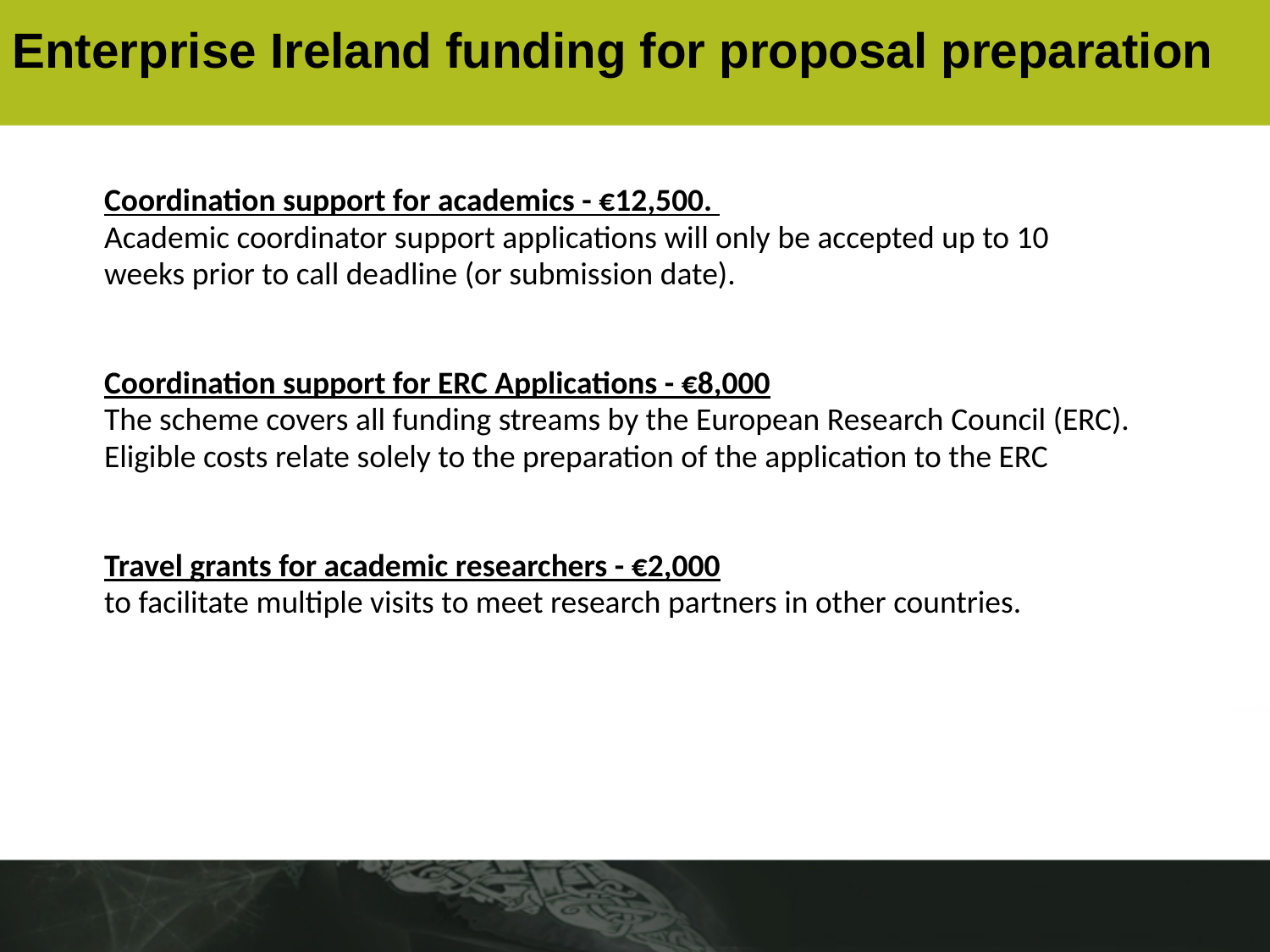

Enterprise Ireland funding for proposal preparation
Coordination support for academics - €12,500.
Academic coordinator support applications will only be accepted up to 10 weeks prior to call deadline (or submission date).

Coordination support for ERC Applications - €8,000
The scheme covers all funding streams by the European Research Council (ERC). Eligible costs relate solely to the preparation of the application to the ERC

Travel grants for academic researchers - €2,000
to facilitate multiple visits to meet research partners in other countries.